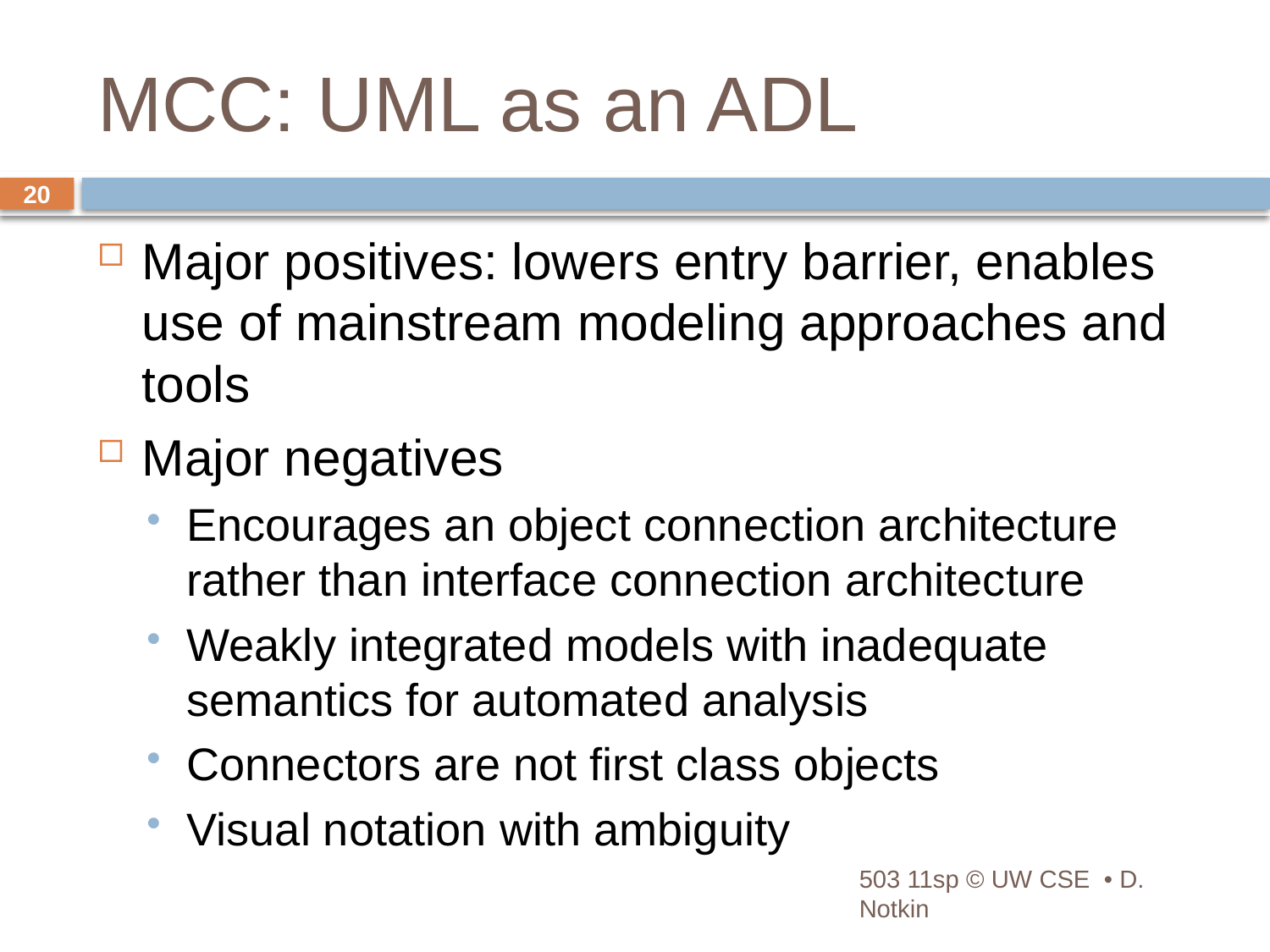

# MCC: UML as an ADL
20
Major positives: lowers entry barrier, enables use of mainstream modeling approaches and tools
Major negatives
Encourages an object connection architecture rather than interface connection architecture
Weakly integrated models with inadequate semantics for automated analysis
Connectors are not first class objects
Visual notation with ambiguity
503 11sp © UW CSE  • D. Notkin